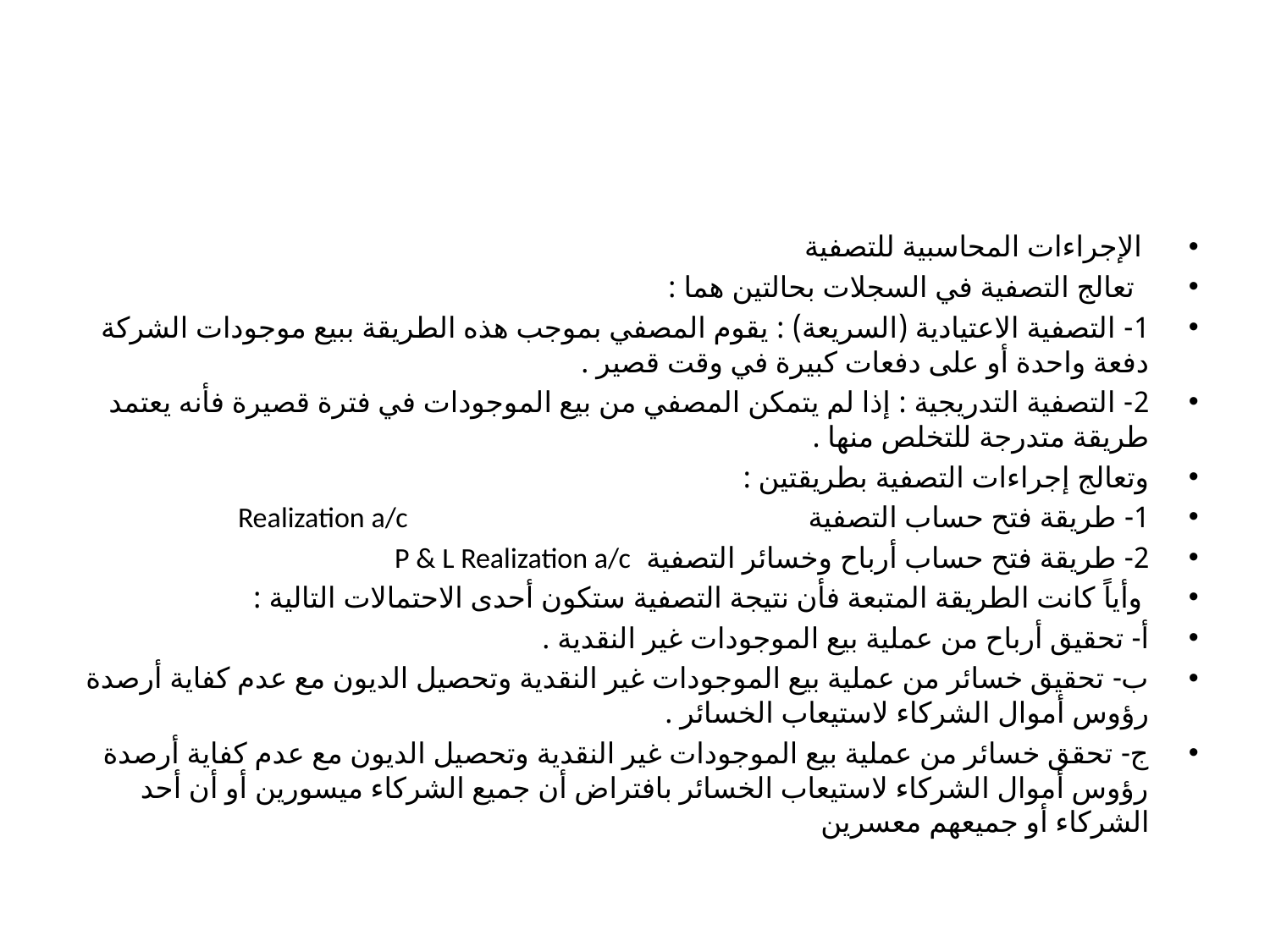

#
 الإجراءات المحاسبية للتصفية
  تعالج التصفية في السجلات بحالتين هما :
1- التصفية الاعتيادية (السريعة) : يقوم المصفي بموجب هذه الطريقة ببيع موجودات الشركة دفعة واحدة أو على دفعات كبيرة في وقت قصير .
2- التصفية التدريجية : إذا لم يتمكن المصفي من بيع الموجودات في فترة قصيرة فأنه يعتمد طريقة متدرجة للتخلص منها .
وتعالج إجراءات التصفية بطريقتين :
1- طريقة فتح حساب التصفية                                                      Realization a/c
2- طريقة فتح حساب أرباح وخسائر التصفية  P & L Realization a/c
 وأياً كانت الطريقة المتبعة فأن نتيجة التصفية ستكون أحدى الاحتمالات التالية :
أ- تحقيق أرباح من عملية بيع الموجودات غير النقدية .
ب- تحقيق خسائر من عملية بيع الموجودات غير النقدية وتحصيل الديون مع عدم كفاية أرصدة رؤوس أموال الشركاء لاستيعاب الخسائر .
ج- تحقق خسائر من عملية بيع الموجودات غير النقدية وتحصيل الديون مع عدم كفاية أرصدة رؤوس أموال الشركاء لاستيعاب الخسائر بافتراض أن جميع الشركاء ميسورين أو أن أحد الشركاء أو جميعهم معسرين